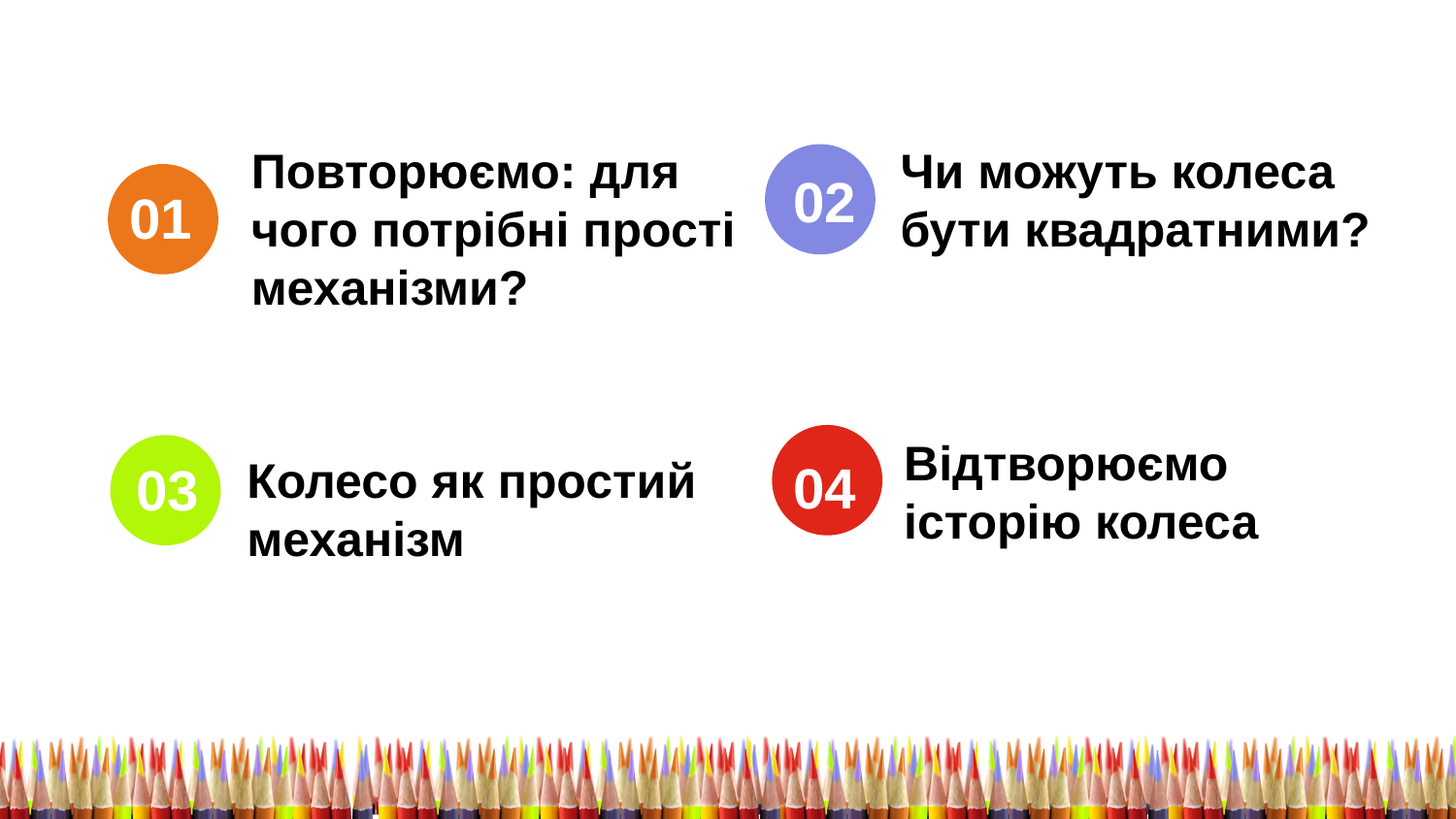

Повторюємо: для
чого потрібні прості механізми?
Чи можуть колеса
бути квадратними?

02
01

Відтворюємо
історію колеса

Колесо як простий
механізм
04
03